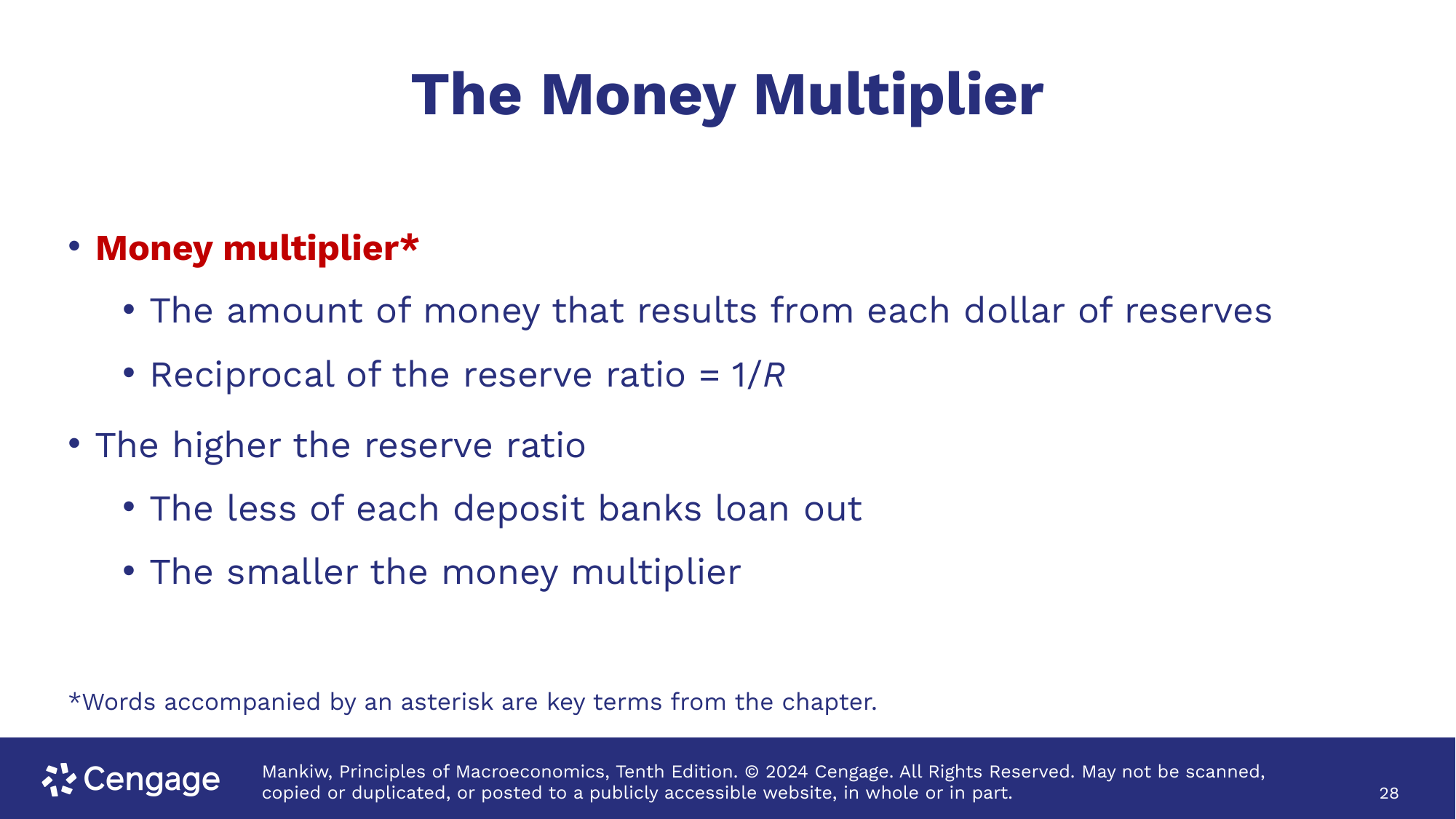

# The Money Multiplier
Money multiplier*
The amount of money that results from each dollar of reserves
Reciprocal of the reserve ratio = 1/R
The higher the reserve ratio
The less of each deposit banks loan out
The smaller the money multiplier
*Words accompanied by an asterisk are key terms from the chapter.